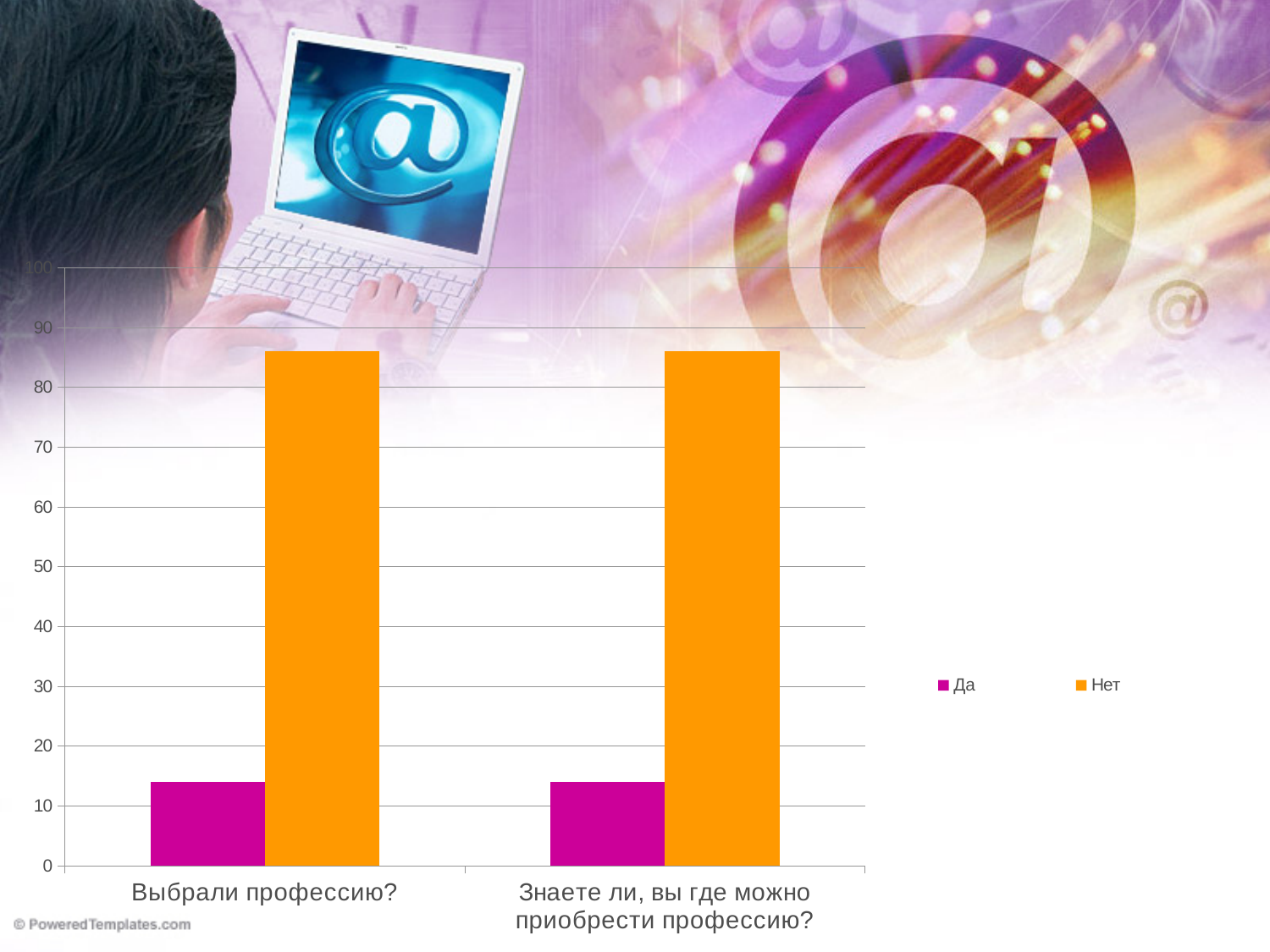

### Chart

| Category | Да | Нет |
|---|---|---|
| Выбрали профессию? | 14.0 | 86.0 |
| Знаете ли, вы где можно приобрести профессию? | 14.0 | 86.0 |
#